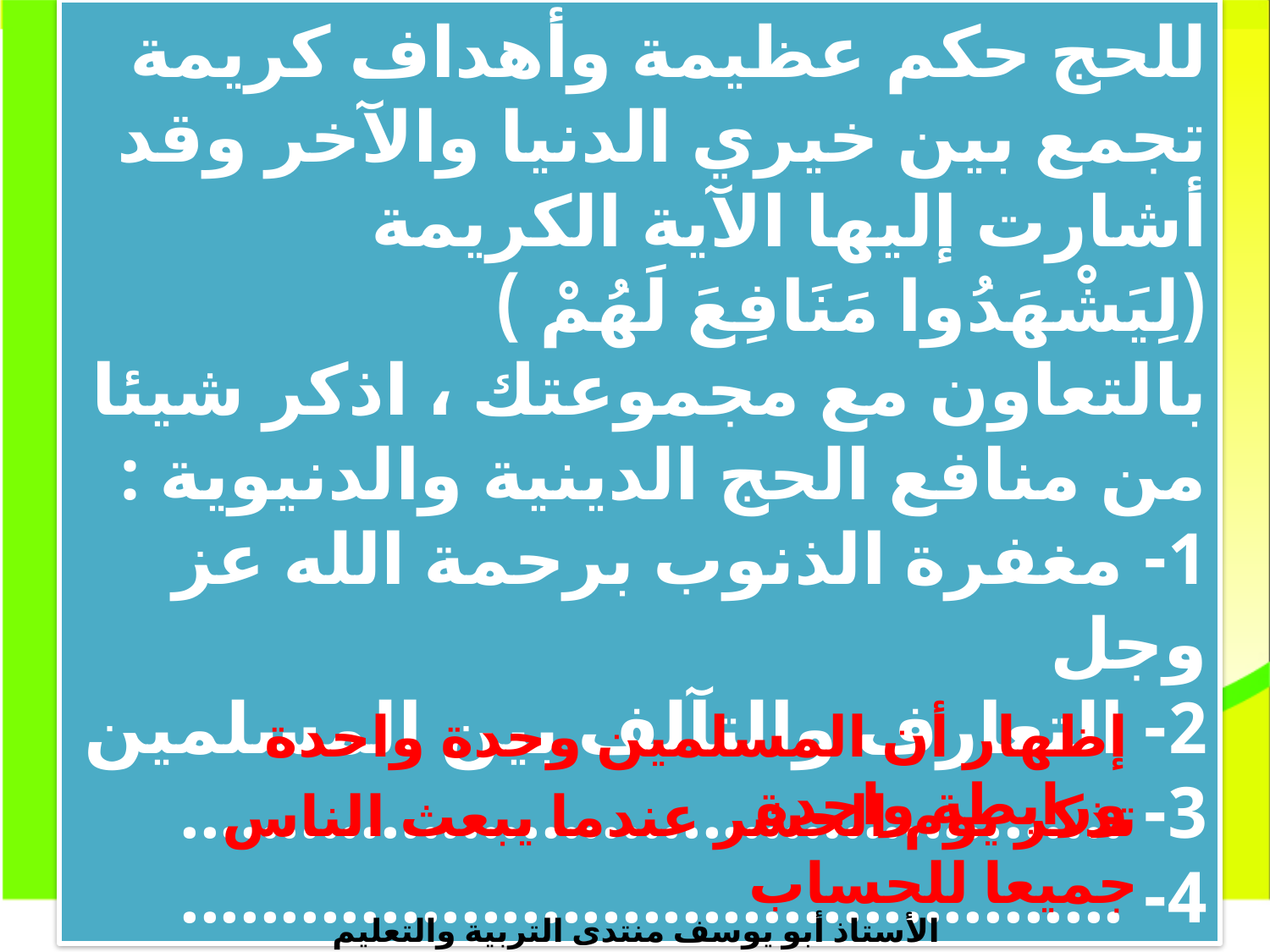

للحج حكم عظيمة وأهداف كريمة تجمع بين خيري الدنيا والآخر وقد أشارت إليها الآية الكريمة (لِيَشْهَدُوا مَنَافِعَ لَهُمْ )
بالتعاون مع مجموعتك ، اذكر شيئا من منافع الحج الدينية والدنيوية :
1- مغفرة الذنوب برحمة الله عز وجل
2- التعارف والتآلف بين المسلمين
3- ...............................................
4- ...............................................
إظهار أن المسلمين وحدة واحدة ورابطة واحدة
تذكر يوم الحشر عندما يبعث الناس جميعا للحساب
الأستاذ أبو يوسف منتدى التربية والتعليم بالمدينة المنورة